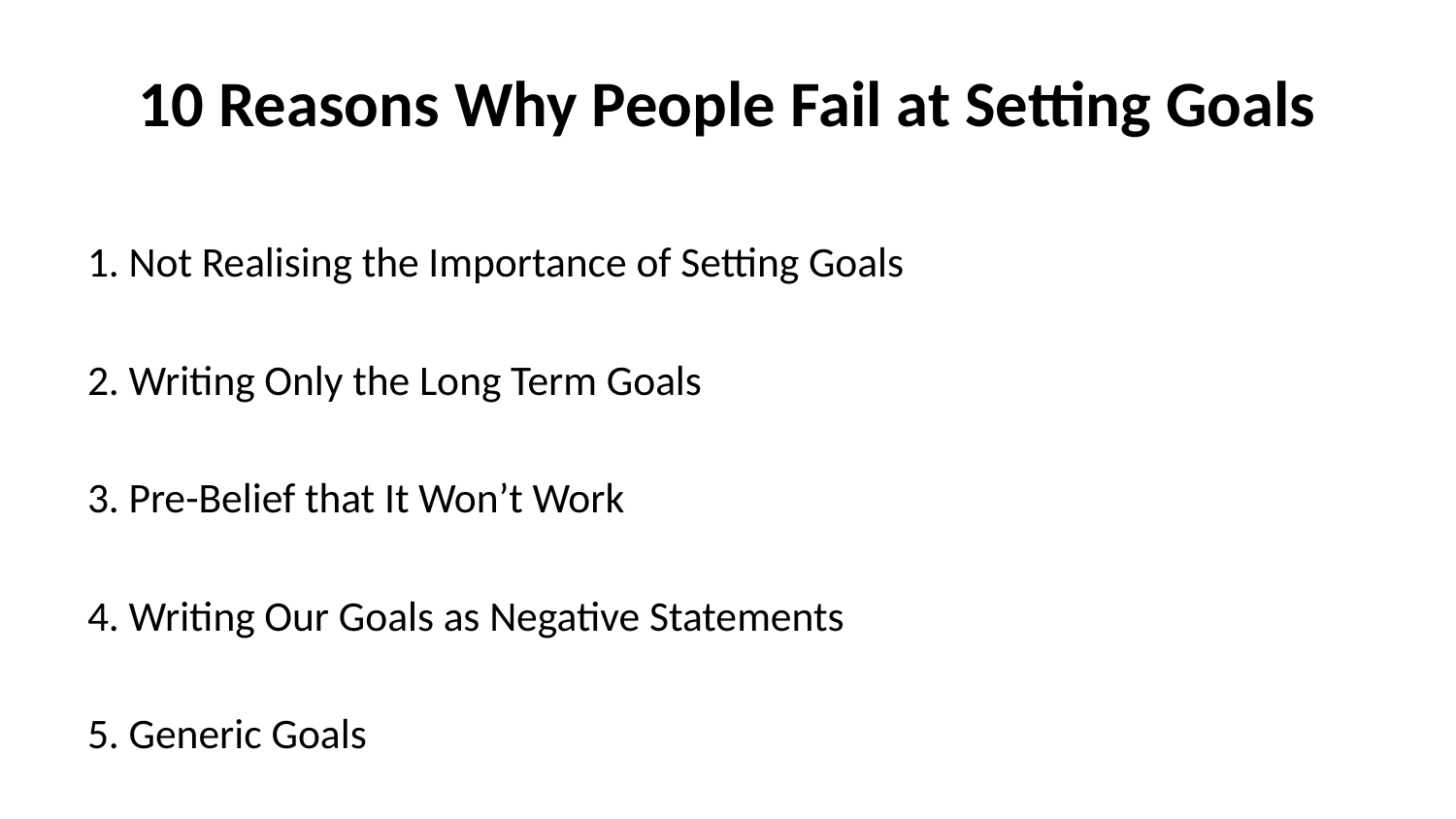

# 10 Reasons Why People Fail at Setting Goals
1. Not Realising the Importance of Setting Goals

2. Writing Only the Long Term Goals

3. Pre-Belief that It Won’t Work

4. Writing Our Goals as Negative Statements

5. Generic Goals